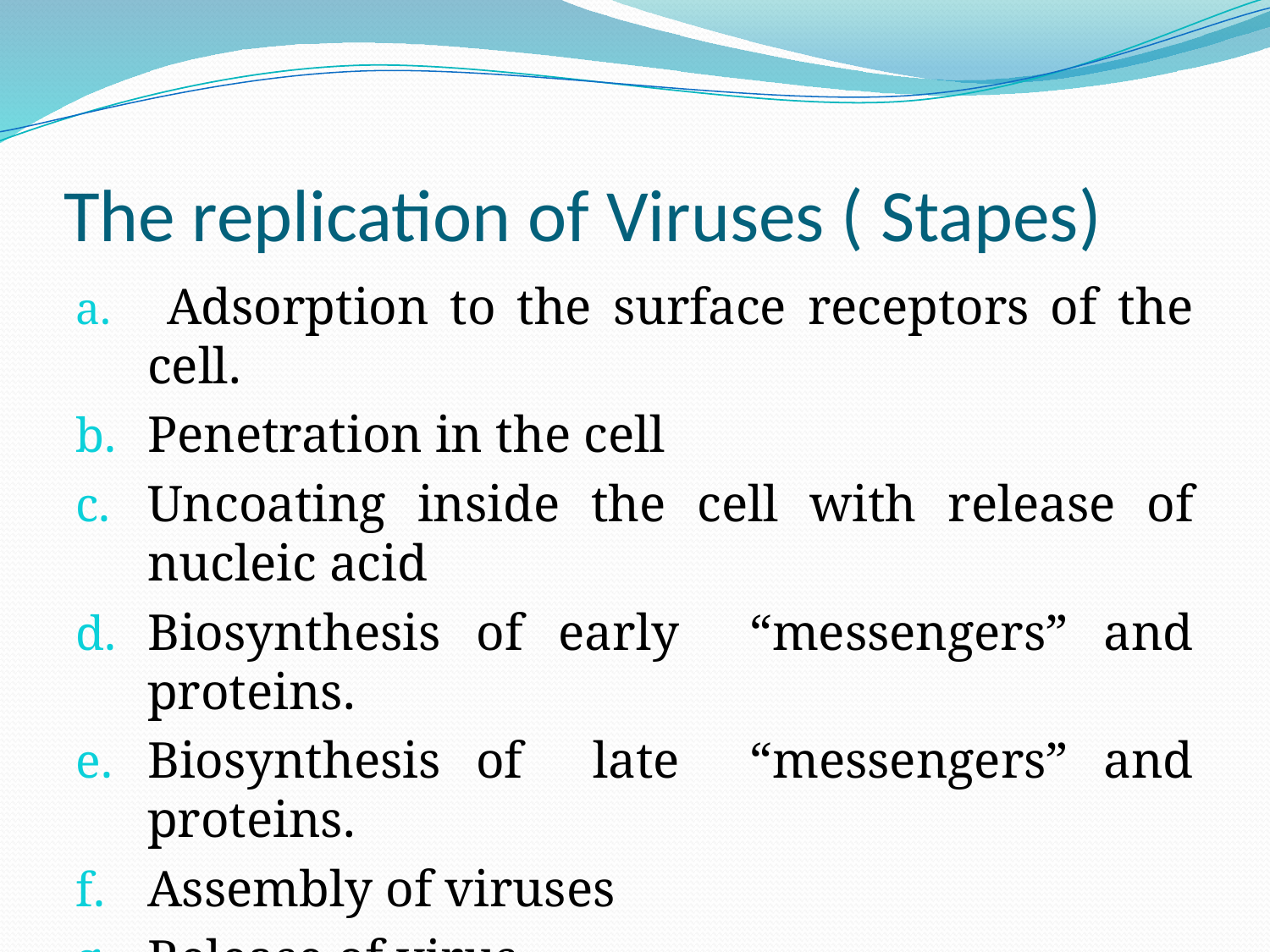

# The replication of Viruses ( Stapes)
 Adsorption to the surface receptors of the cell.
Penetration in the cell
Uncoating inside the cell with release of nucleic acid
Biosynthesis of early  “messengers” and proteins.
Biosynthesis of  late  “messengers” and proteins.
Assembly of viruses
Release of virus.